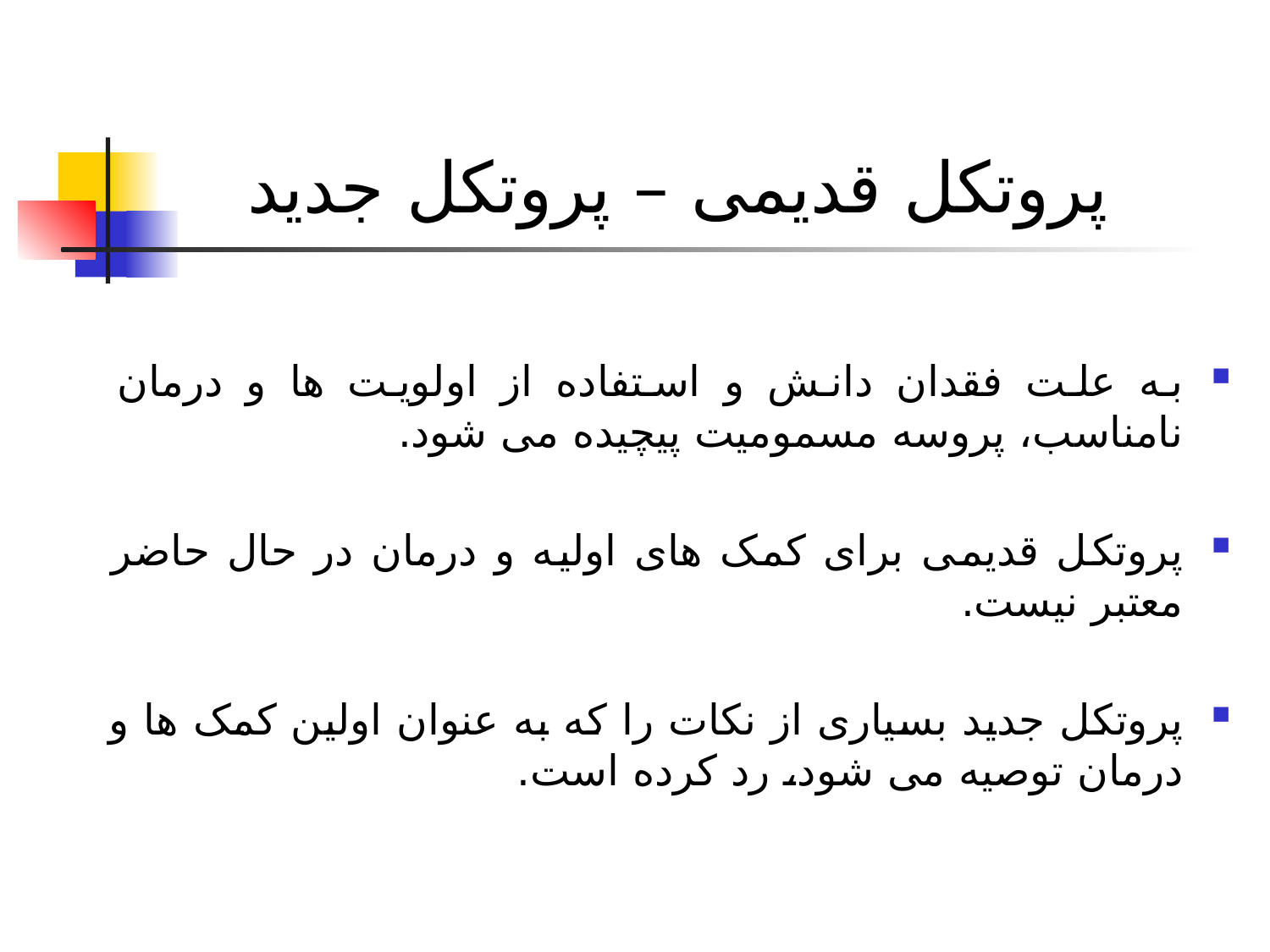

# پروتکل قدیمی – پروتکل جدید

به علت فقدان دانش و استفاده از اولویت ها و درمان نامناسب، پروسه مسمومیت پیچیده می شود.

پروتکل قدیمی برای کمک های اولیه و درمان در حال حاضر معتبر نیست.

پروتکل جدید بسیاری از نکات را که به عنوان اولین کمک ها و درمان توصیه می شود، رد کرده است.